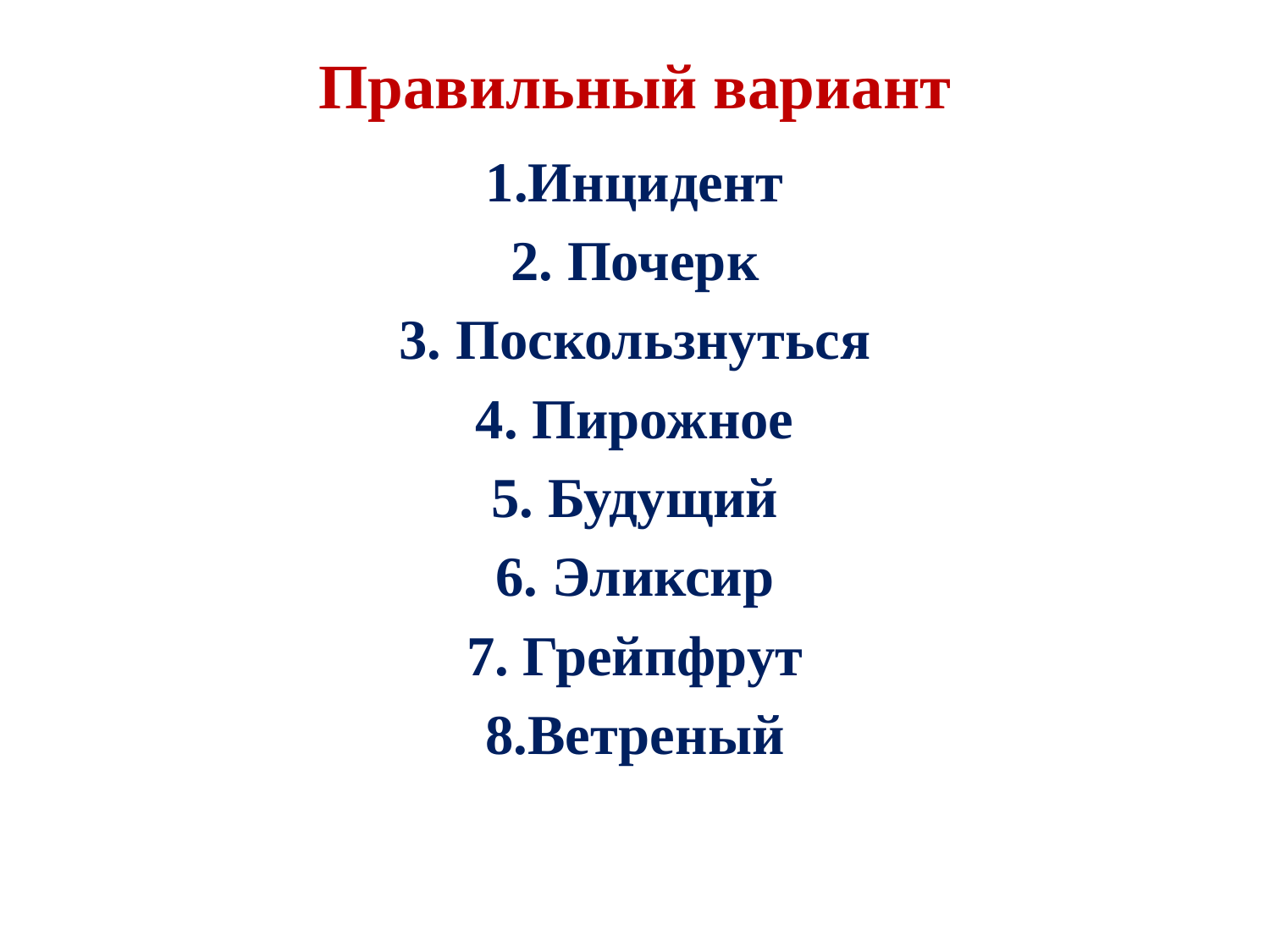

# Правильный вариант
1.Инцидент
2. Почерк
3. Поскользнуться
4. Пирожное
5. Будущий
6. Эликсир
7. Грейпфрут
8.Ветреный